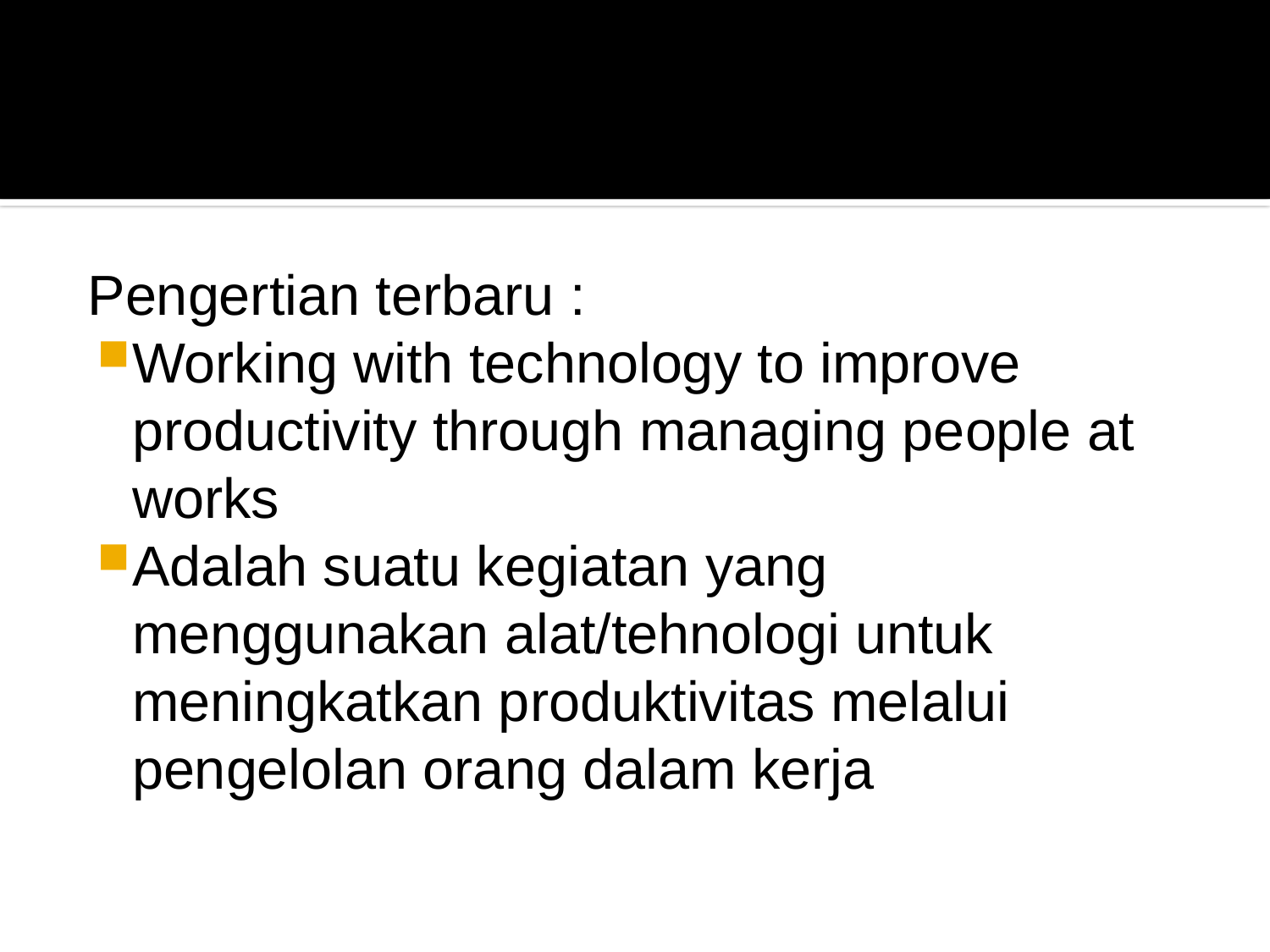

#
Pengertian terbaru :
Working with technology to improve productivity through managing people at works
Adalah suatu kegiatan yang menggunakan alat/tehnologi untuk meningkatkan produktivitas melalui pengelolan orang dalam kerja